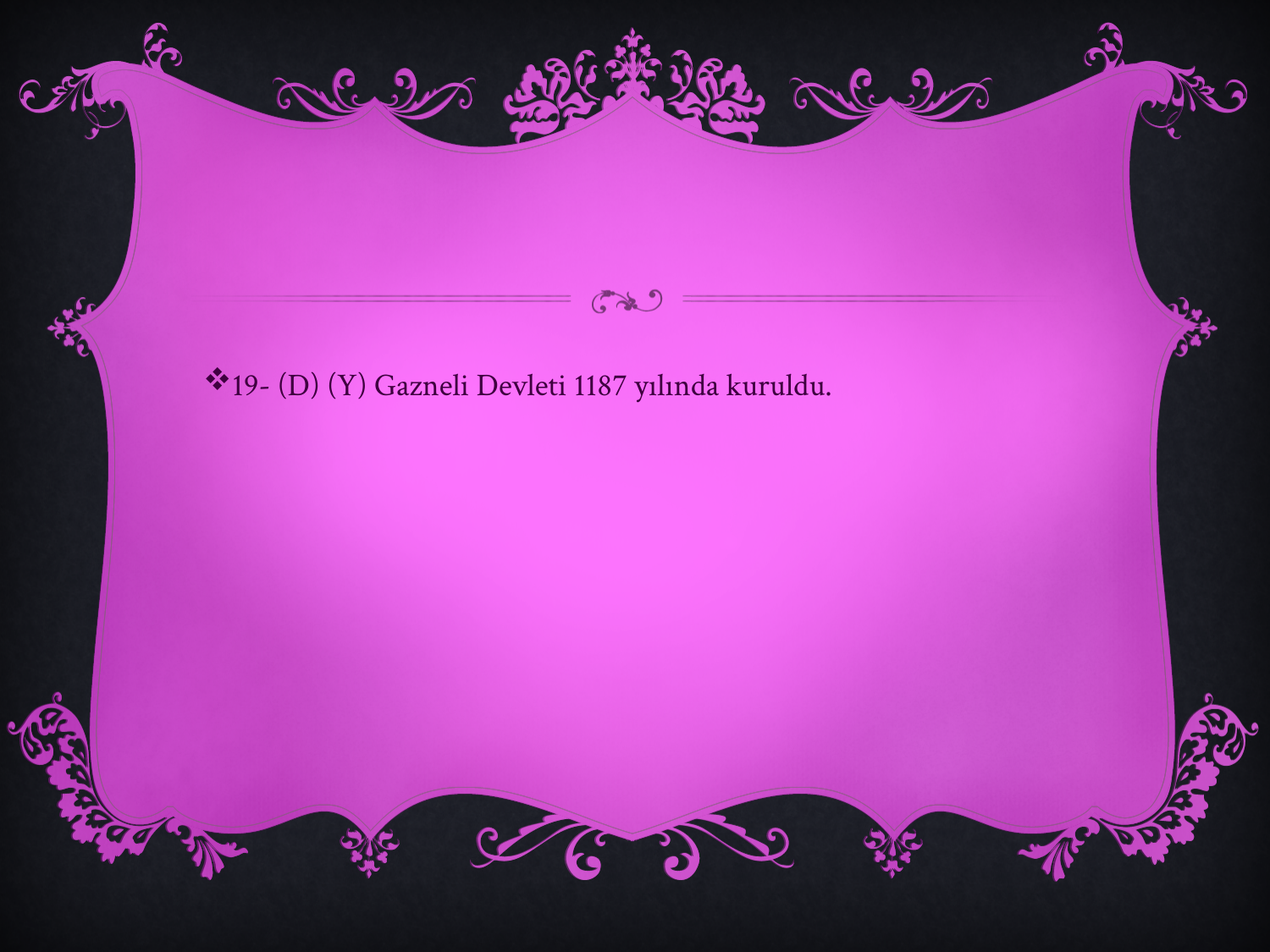

#
19- (D) (Y) Gazneli Devleti 1187 yılında kuruldu.